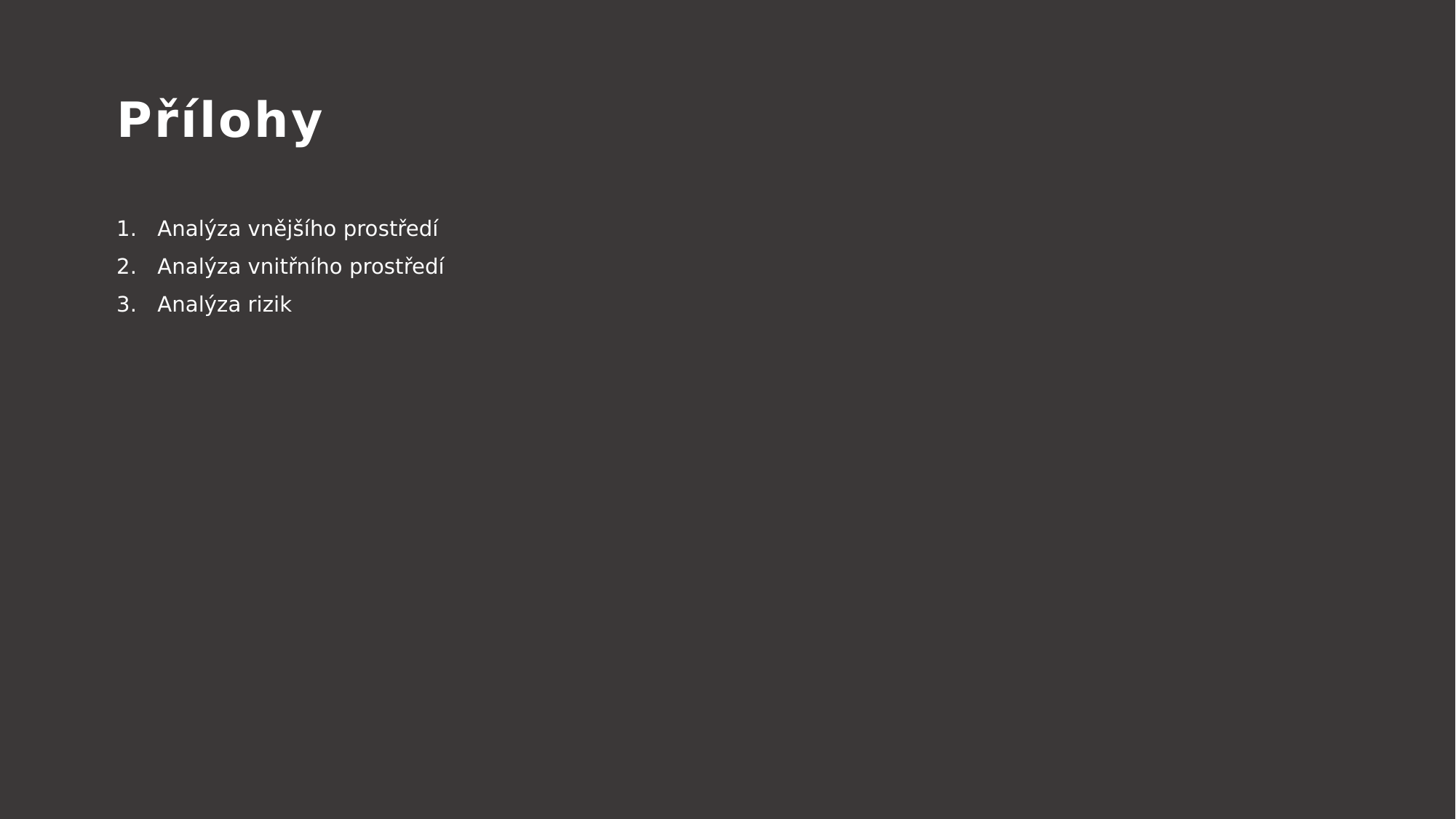

Přílohy
Analýza vnějšího prostředí
Analýza vnitřního prostředí
Analýza rizik